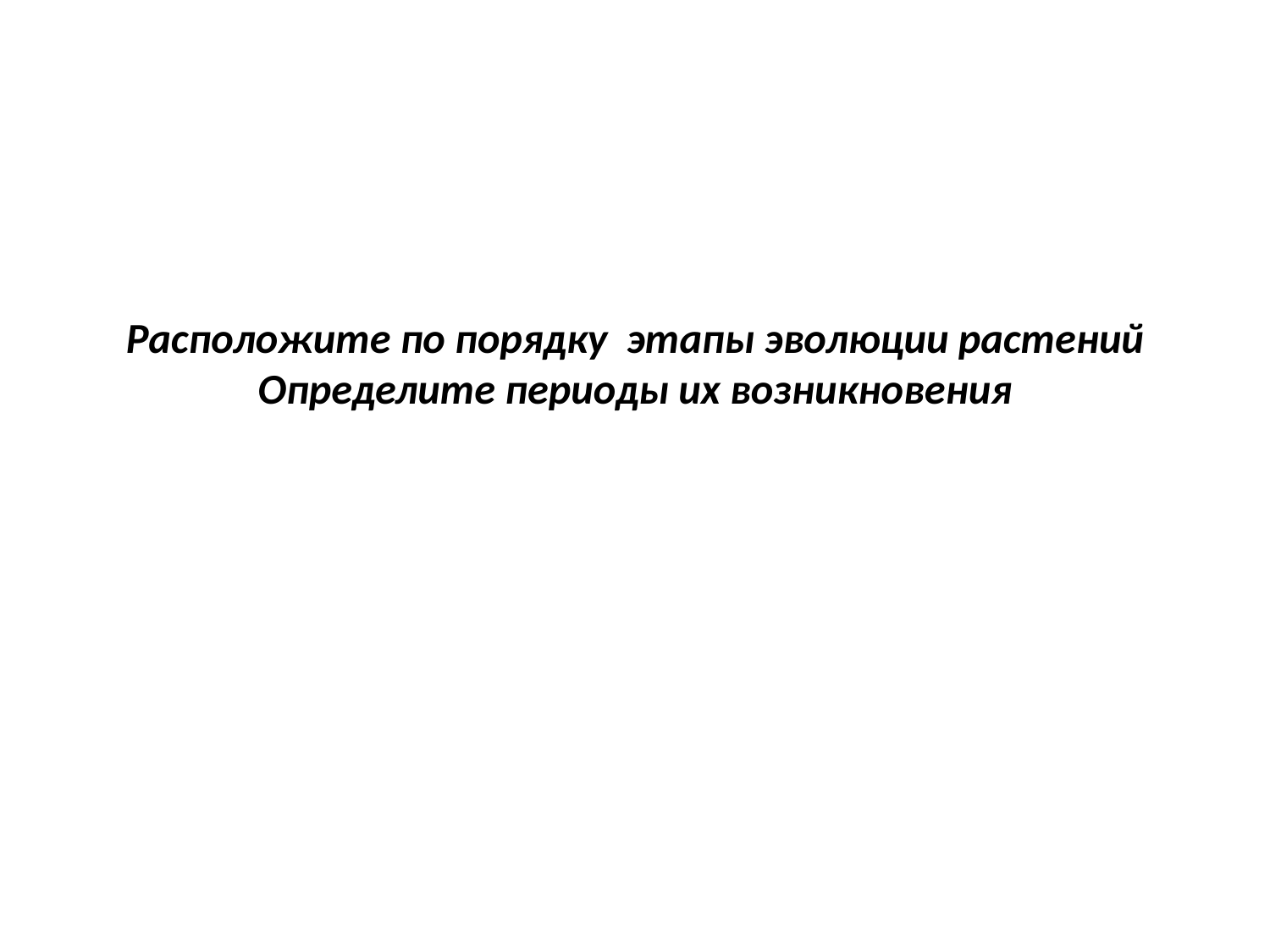

# Расположите по порядку  этапы эволюции растений Определите периоды их возникновения